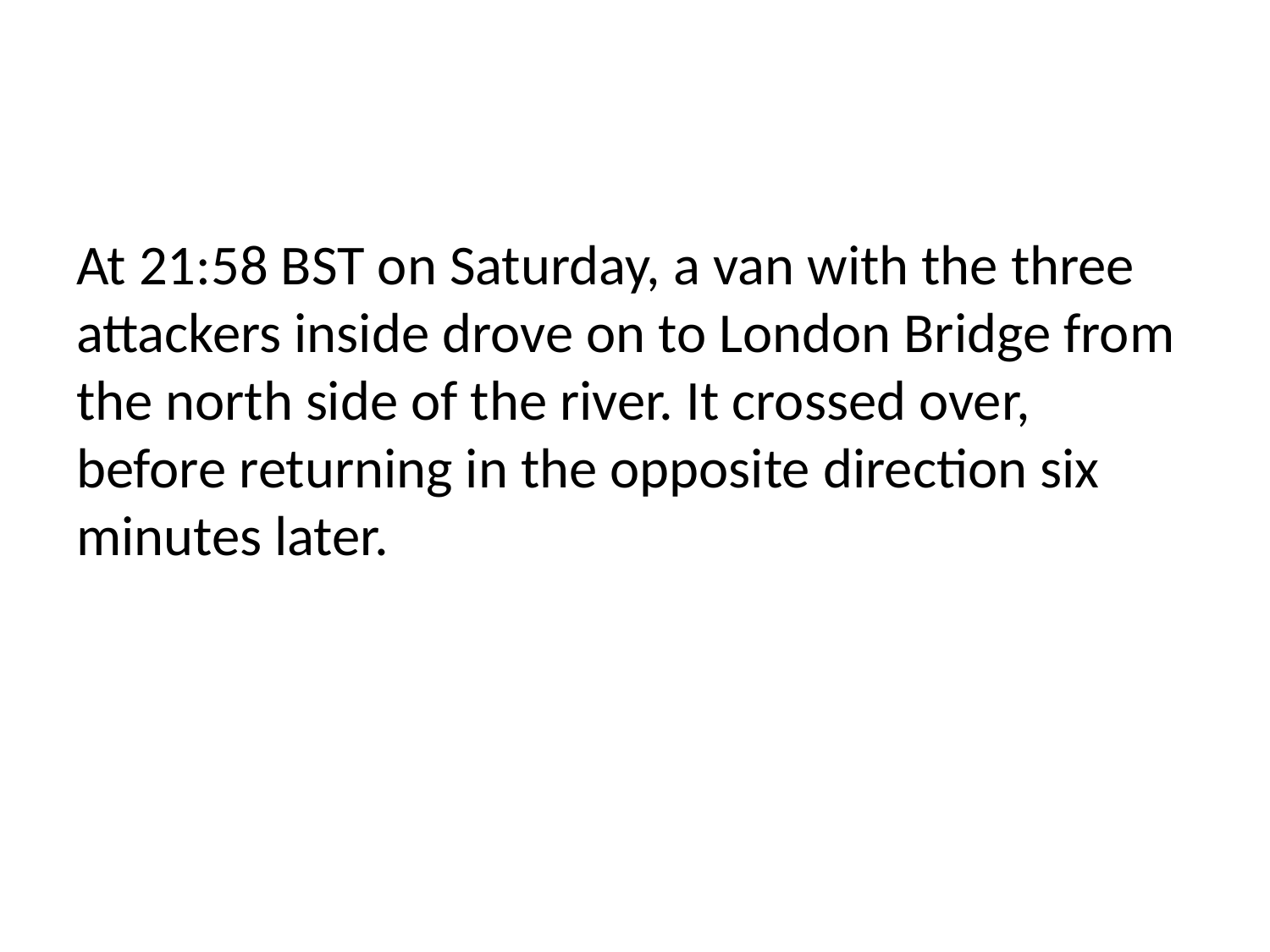

At 21:58 BST on Saturday, a van with the three attackers inside drove on to London Bridge from the north side of the river. It crossed over, before returning in the opposite direction six minutes later.